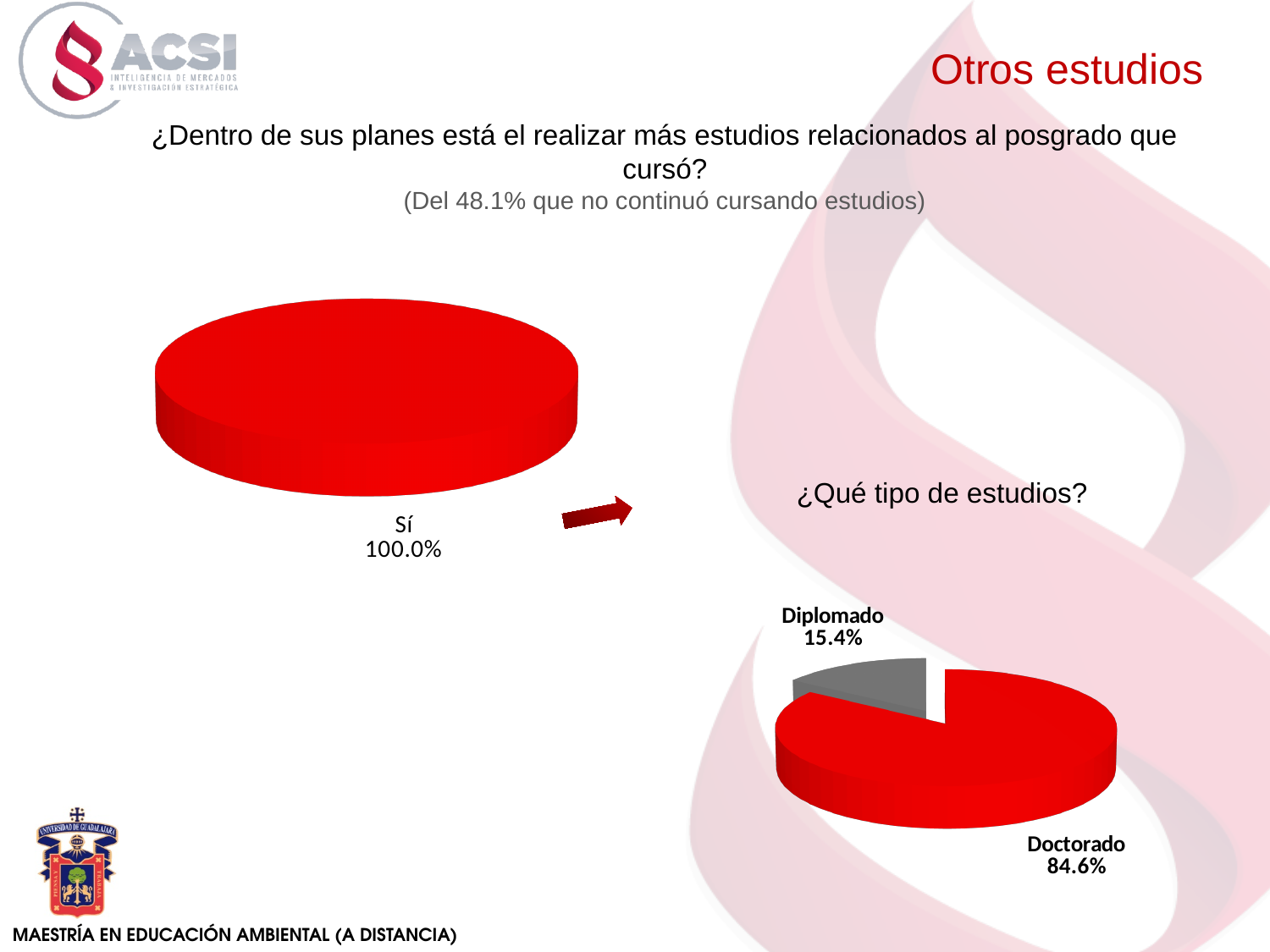

Otros estudios

[unsupported chart]

¿Dentro de sus planes está el realizar más estudios relacionados al posgrado que cursó?
(Del 48.1% que no continuó cursando estudios)
¿Qué tipo de estudios?

[unsupported chart]